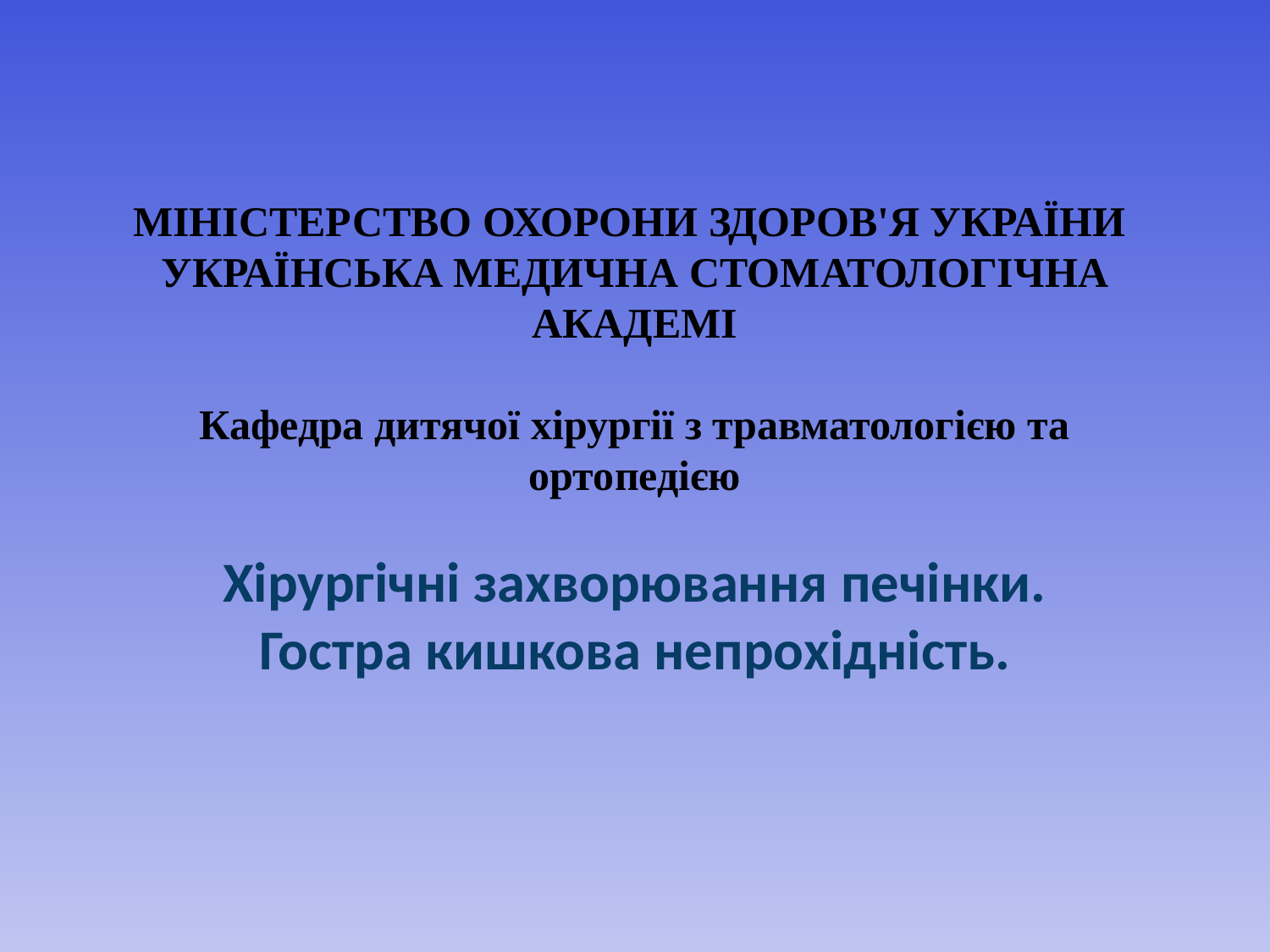

# МІНІСТЕРСТВО ОХОРОНИ ЗДОРОВ'Я УКРАЇНИ УКРАЇНСЬКА МЕДИЧНА СТОМАТОЛОГІЧНА АКАДЕМІ   Кафедра дитячої хірургії з травматологією та ортопедією
Хірургічні захворювання печінки. Гостра кишкова непрохідність.